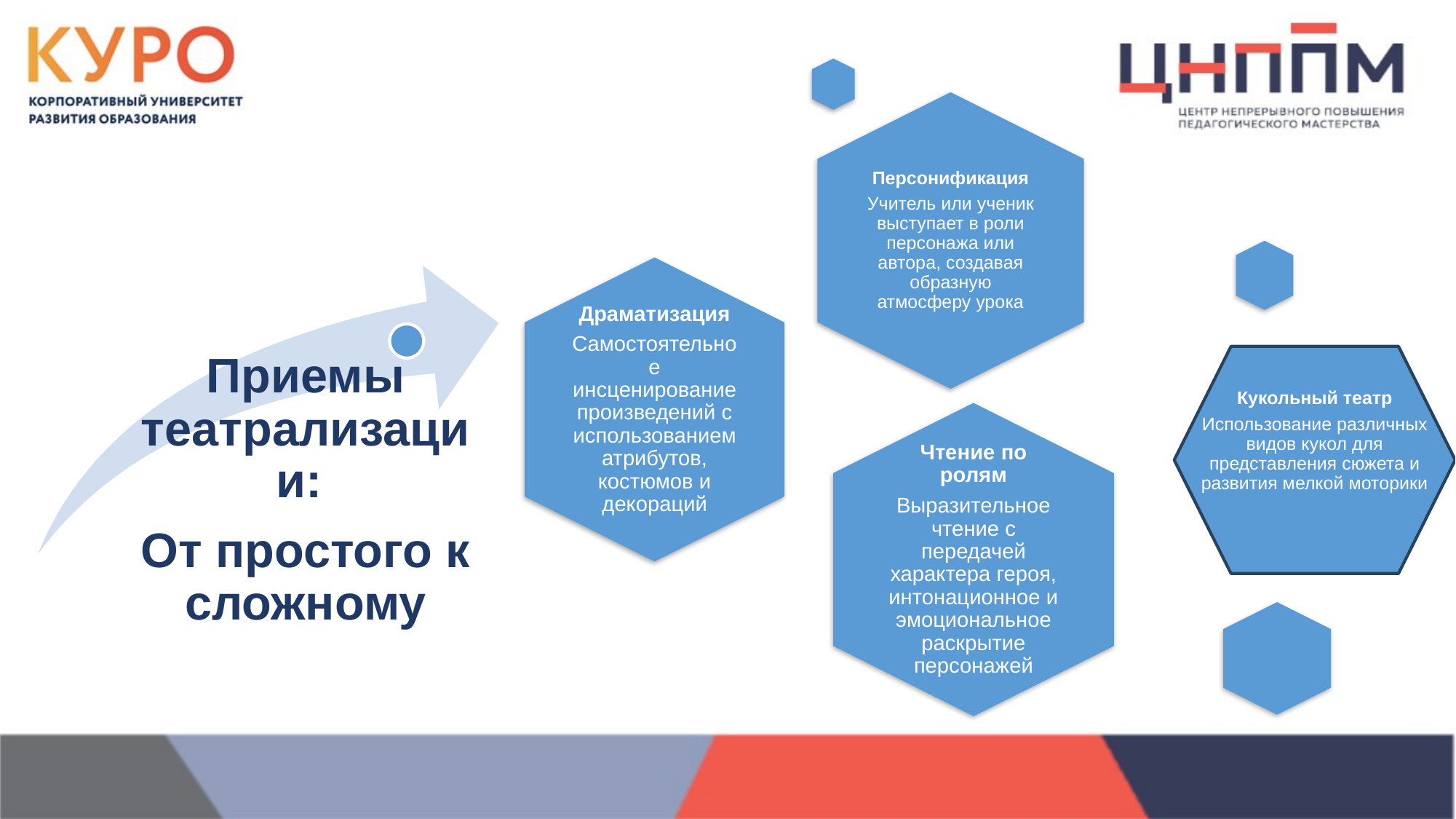

Персонификация
Учитель или ученик выступает в роли персонажа или автора, создавая образную атмосферу урока

Драматизация
Самостоятельное инсценирование произведений с использованием атрибутов, костюмов и декораций
Кукольный театр
Использование различных видов кукол для представления сюжета и развития мелкой моторики

Чтение по ролям
Выразительное чтение с передачей характера героя, интонационное и эмоциональное раскрытие персонажей

Приемы театрализации:
От простого к сложному